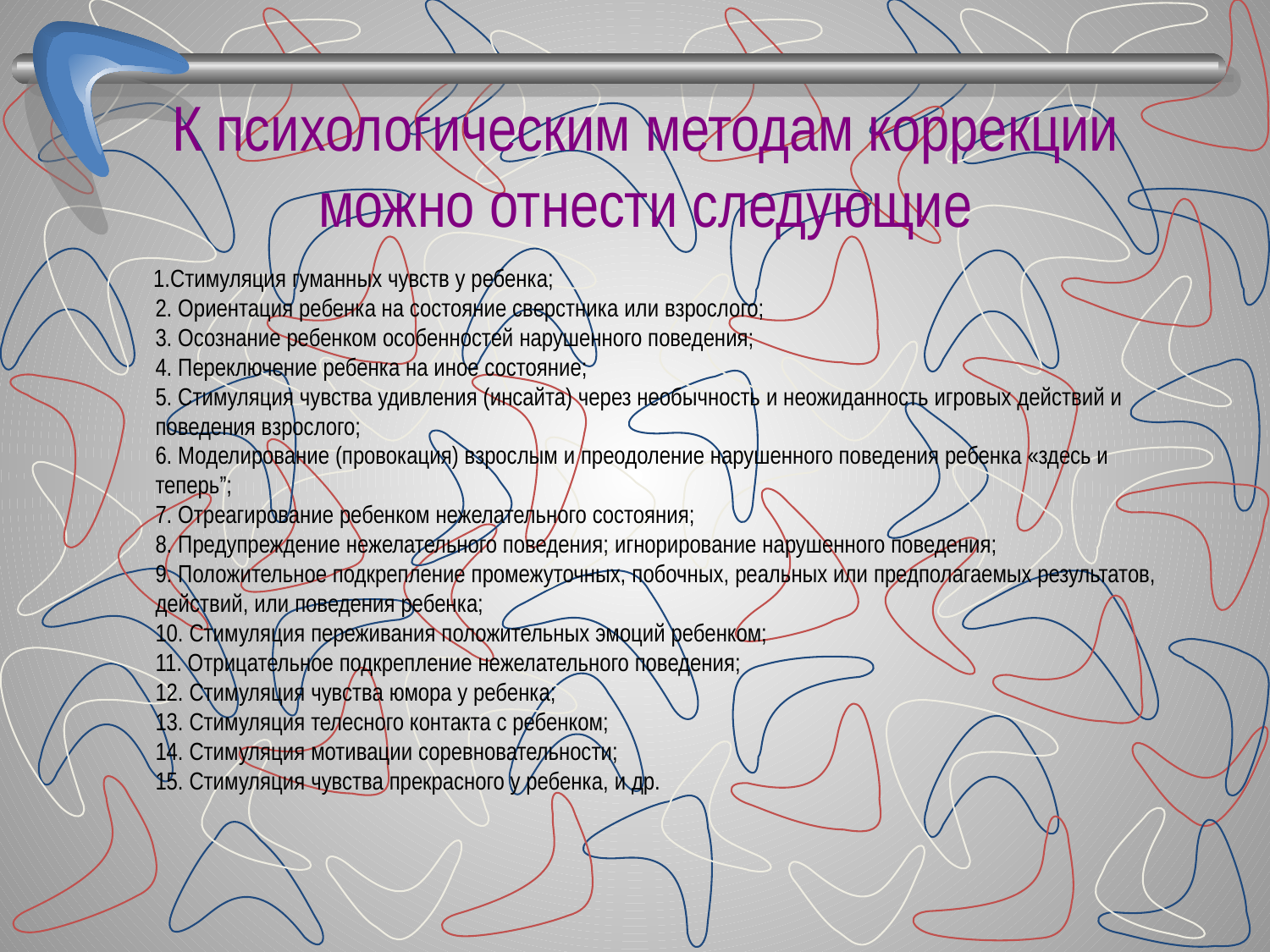

# К психологическим методам коррекции можно отнести следующие
        1.Стимуляция гуманных чувств у ребенка;
2. Ориентация ребенка на состояние сверстника или взрослого;
3. Осознание ребенком особенностей нарушенного поведения;
4. Переключение ребенка на иное состояние;
5. Стимуляция чувства удивления (инсайта) через необычность и неожиданность игровых действий и поведения взрослого;
6. Моделирование (провокация) взрослым и преодоление нарушенного поведения ребенка «здесь и теперь”;
7. Отреагирование ребенком нежелательного состояния;
8. Предупреждение нежелательного поведения; игнорирование нарушенного поведения;
9. Положительное подкрепление промежуточных, побочных, реальных или предполагаемых результатов, действий, или поведения ребенка;
10. Стимуляция переживания положительных эмоций ребенком;
11. Отрицательное подкрепление нежелательного поведения;
12. Стимуляция чувства юмора у ребенка;
13. Стимуляция телесного контакта с ребенком;
14. Стимуляция мотивации соревновательности;
15. Стимуляция чувства прекрасного у ребенка, и др.